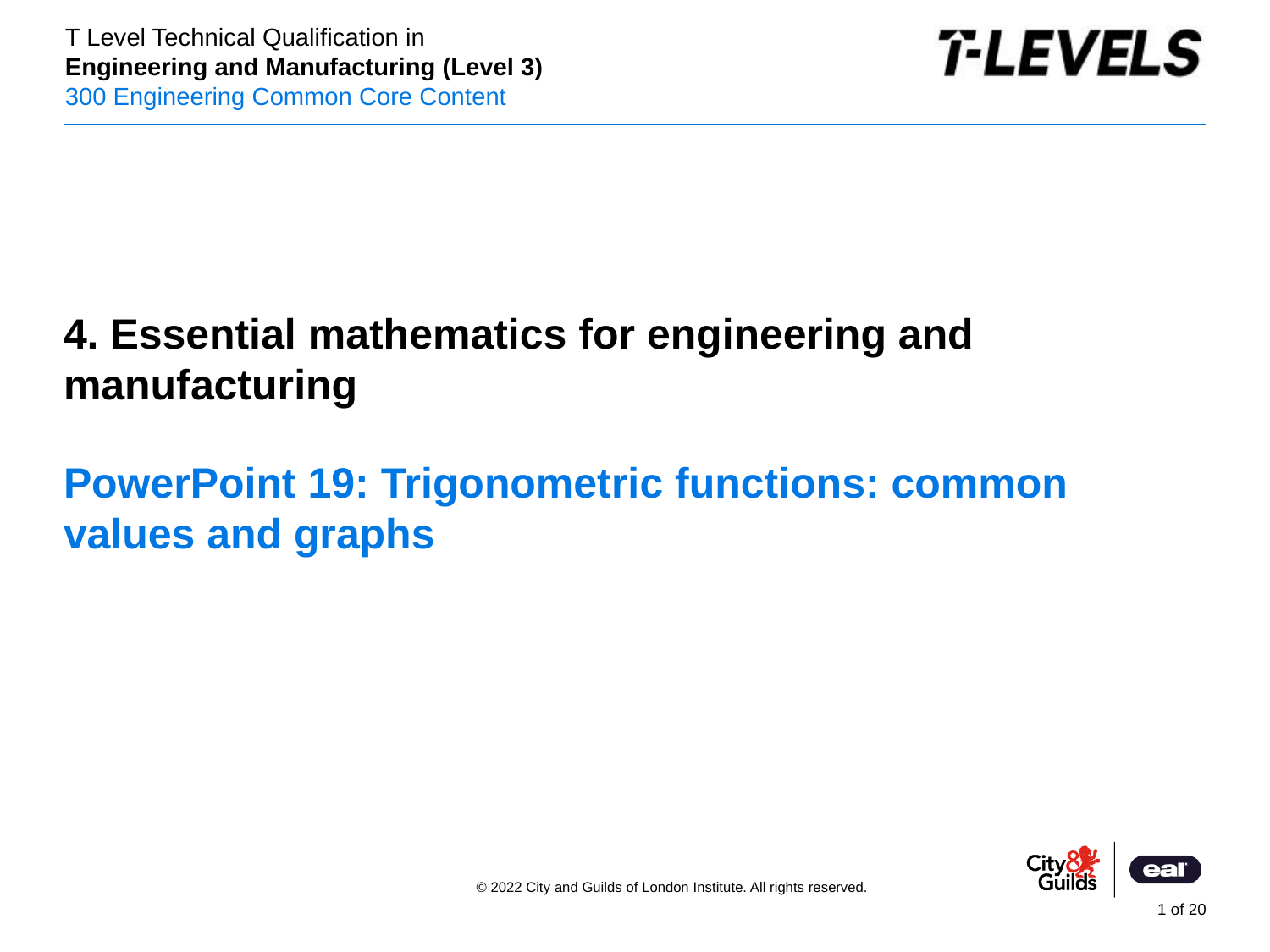

PowerPoint presentation
4. Essential mathematics for engineering and manufacturing
# PowerPoint 19: Trigonometric functions: common values and graphs